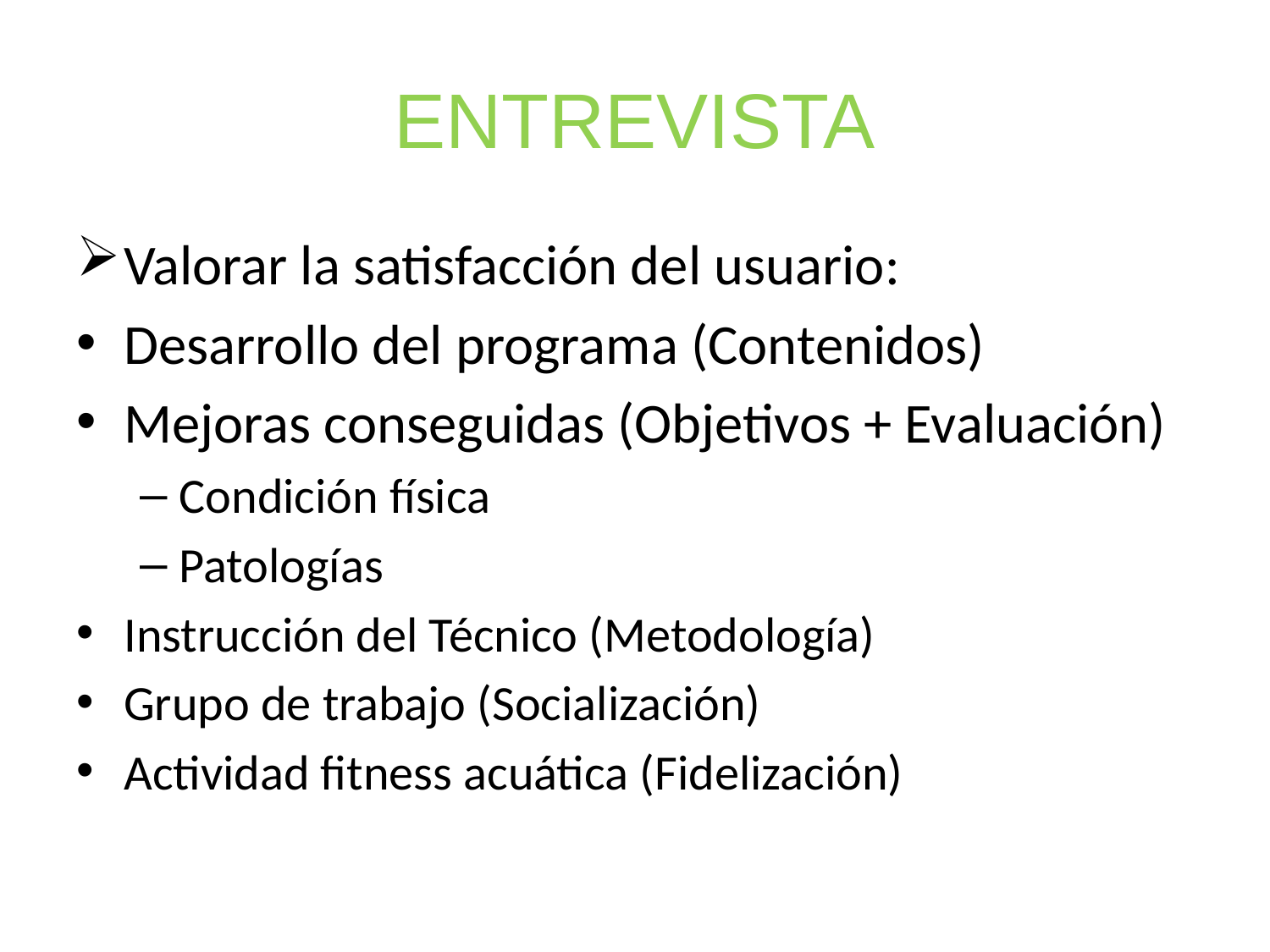

# ENTREVISTA
Valorar la satisfacción del usuario:
Desarrollo del programa (Contenidos)
Mejoras conseguidas (Objetivos + Evaluación)
Condición física
Patologías
Instrucción del Técnico (Metodología)
Grupo de trabajo (Socialización)
Actividad fitness acuática (Fidelización)